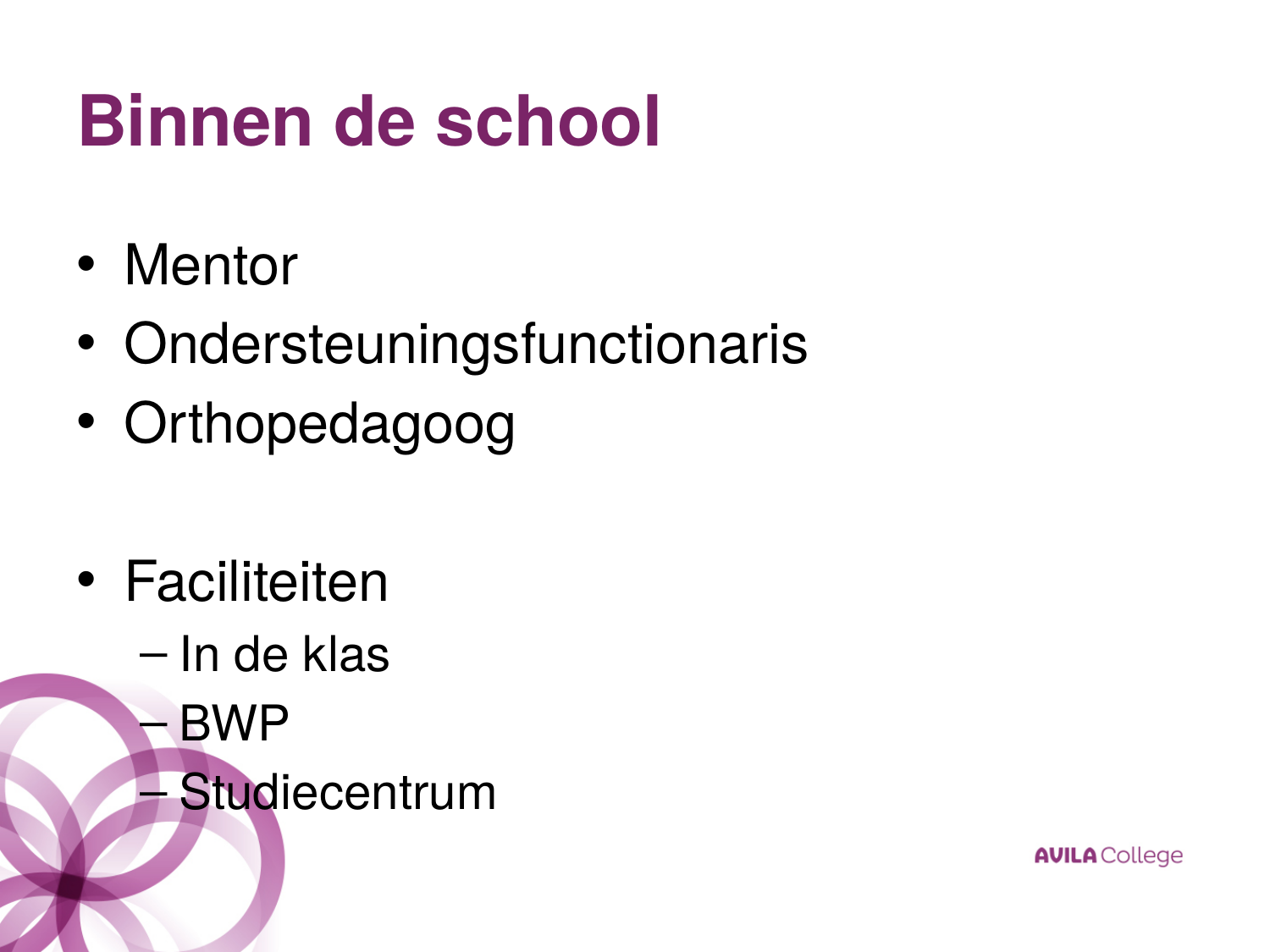

# Binnen de school
Mentor
Ondersteuningsfunctionaris
Orthopedagoog

Faciliteiten
In de klas
BWP
Studiecentrum